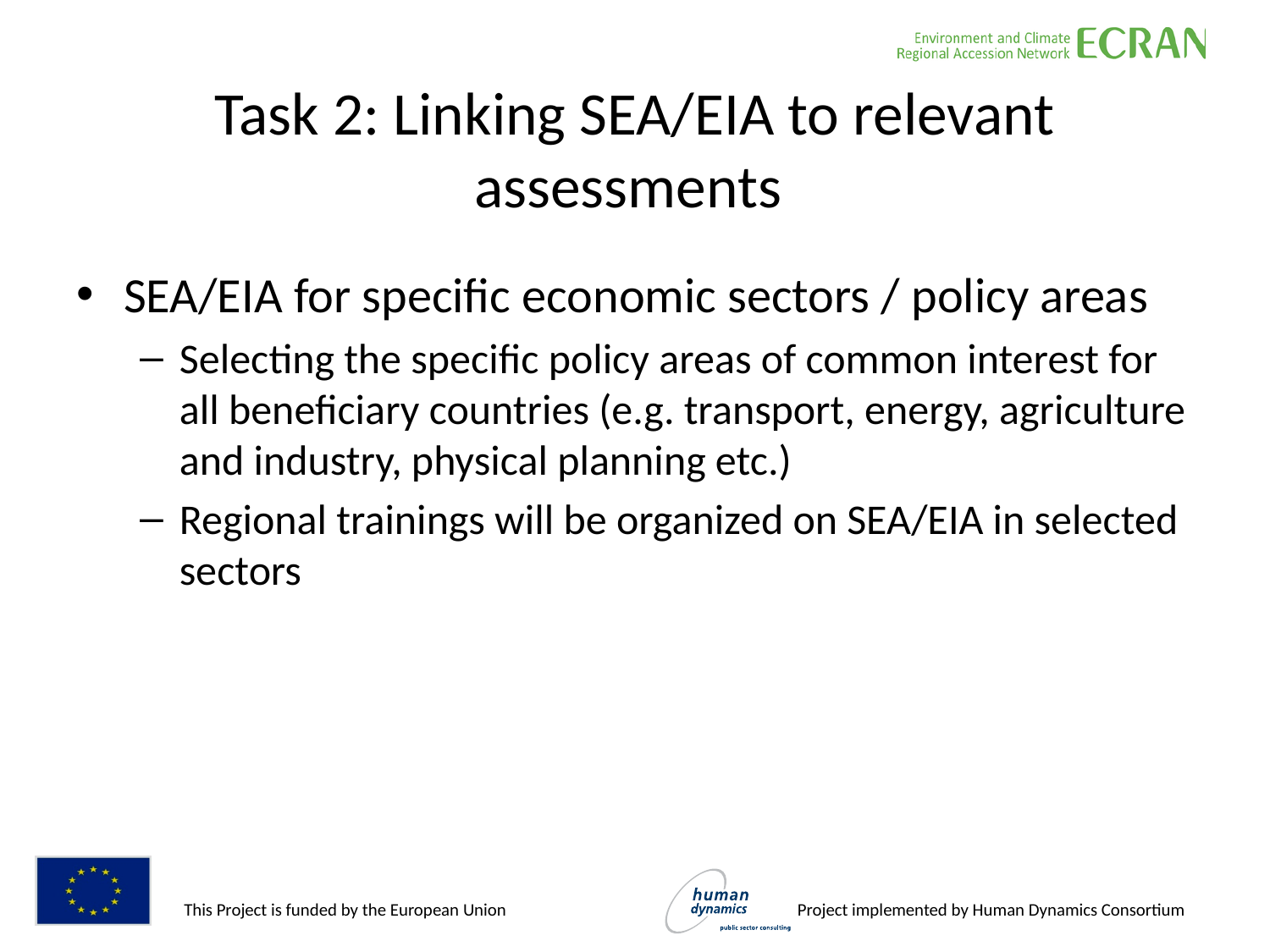

# Task 2: Linking SEA/EIA to relevant assessments
SEA/EIA for specific economic sectors / policy areas
Selecting the specific policy areas of common interest for all beneficiary countries (e.g. transport, energy, agriculture and industry, physical planning etc.)
Regional trainings will be organized on SEA/EIA in selected sectors